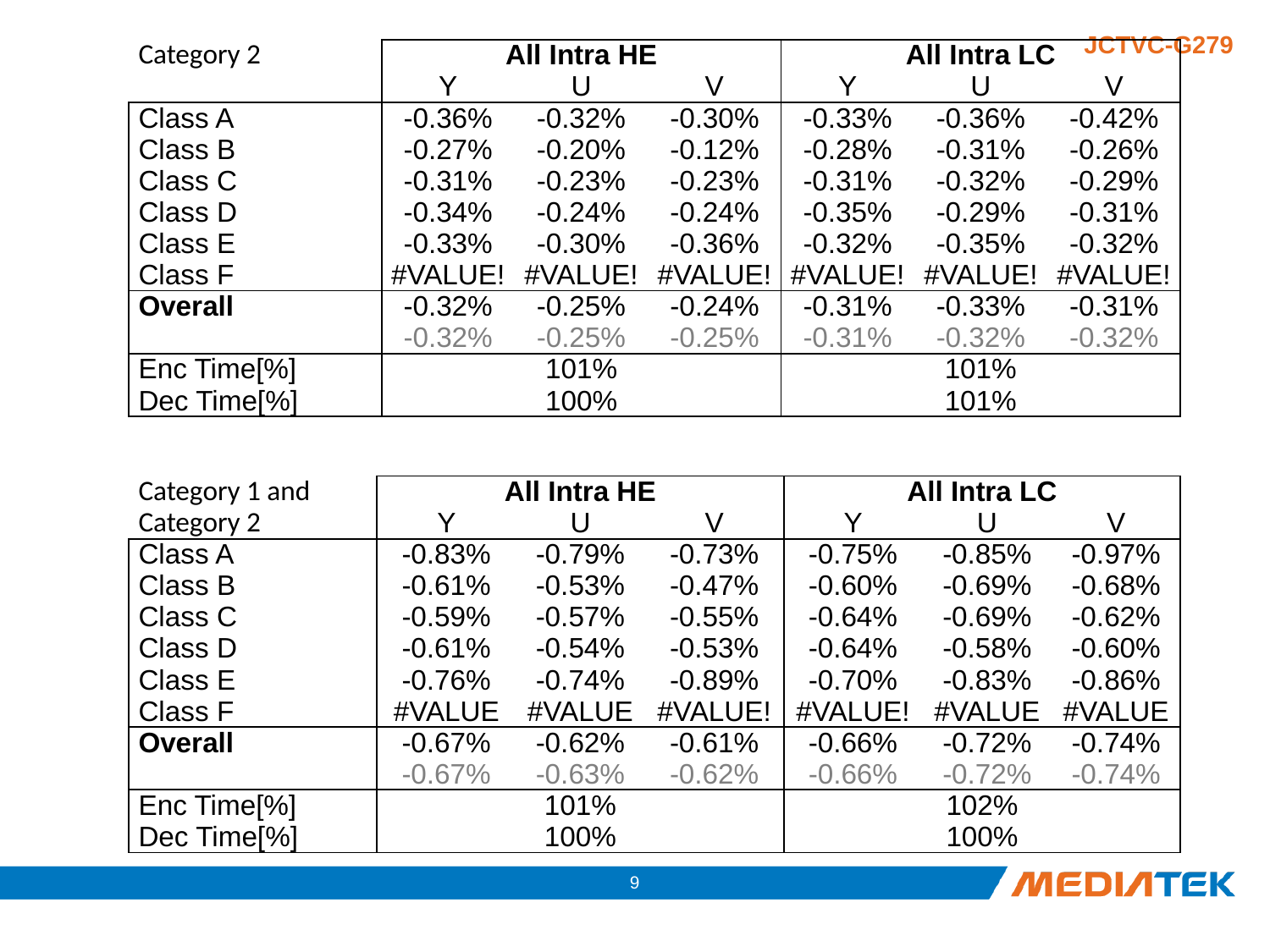

| Category 2 | All Intra HE |  |  | All Intra LC |  |  |
| --- | --- | --- | --- | --- | --- | --- |
|  | Y | U | V | Y | U | V |
| Class A | -0.36% | -0.32% | -0.30% | -0.33% | -0.36% | -0.42% |
| Class B | -0.27% | -0.20% | -0.12% | -0.28% | -0.31% | -0.26% |
| Class C | -0.31% | -0.23% | -0.23% | -0.31% | -0.32% | -0.29% |
| Class D | -0.34% | -0.24% | -0.24% | -0.35% | -0.29% | -0.31% |
| Class E | -0.33% | -0.30% | -0.36% | -0.32% | -0.35% | -0.32% |
| Class F | #VALUE! | #VALUE! | #VALUE! | #VALUE! | #VALUE! | #VALUE! |
| Overall | -0.32% | -0.25% | -0.24% | -0.31% | -0.33% | -0.31% |
|  | -0.32% | -0.25% | -0.25% | -0.31% | -0.32% | -0.32% |
| Enc Time[%] | 101% |  |  | 101% |  |  |
| Dec Time[%] | 100% |  |  | 101% |  |  |
| Category 1 and | All Intra HE |  |  | All Intra LC |  |  |
| --- | --- | --- | --- | --- | --- | --- |
| Category 2 | Y | U | V | Y | U | V |
| Class A | -0.83% | -0.79% | -0.73% | -0.75% | -0.85% | -0.97% |
| Class B | -0.61% | -0.53% | -0.47% | -0.60% | -0.69% | -0.68% |
| Class C | -0.59% | -0.57% | -0.55% | -0.64% | -0.69% | -0.62% |
| Class D | -0.61% | -0.54% | -0.53% | -0.64% | -0.58% | -0.60% |
| Class E | -0.76% | -0.74% | -0.89% | -0.70% | -0.83% | -0.86% |
| Class F | #VALUE | #VALUE | #VALUE! | #VALUE! | #VALUE | #VALUE |
| Overall | -0.67% | -0.62% | -0.61% | -0.66% | -0.72% | -0.74% |
|  | -0.67% | -0.63% | -0.62% | -0.66% | -0.72% | -0.74% |
| Enc Time[%] | 101% |  |  | 102% |  |  |
| Dec Time[%] | 100% |  |  | 100% |  |  |
9